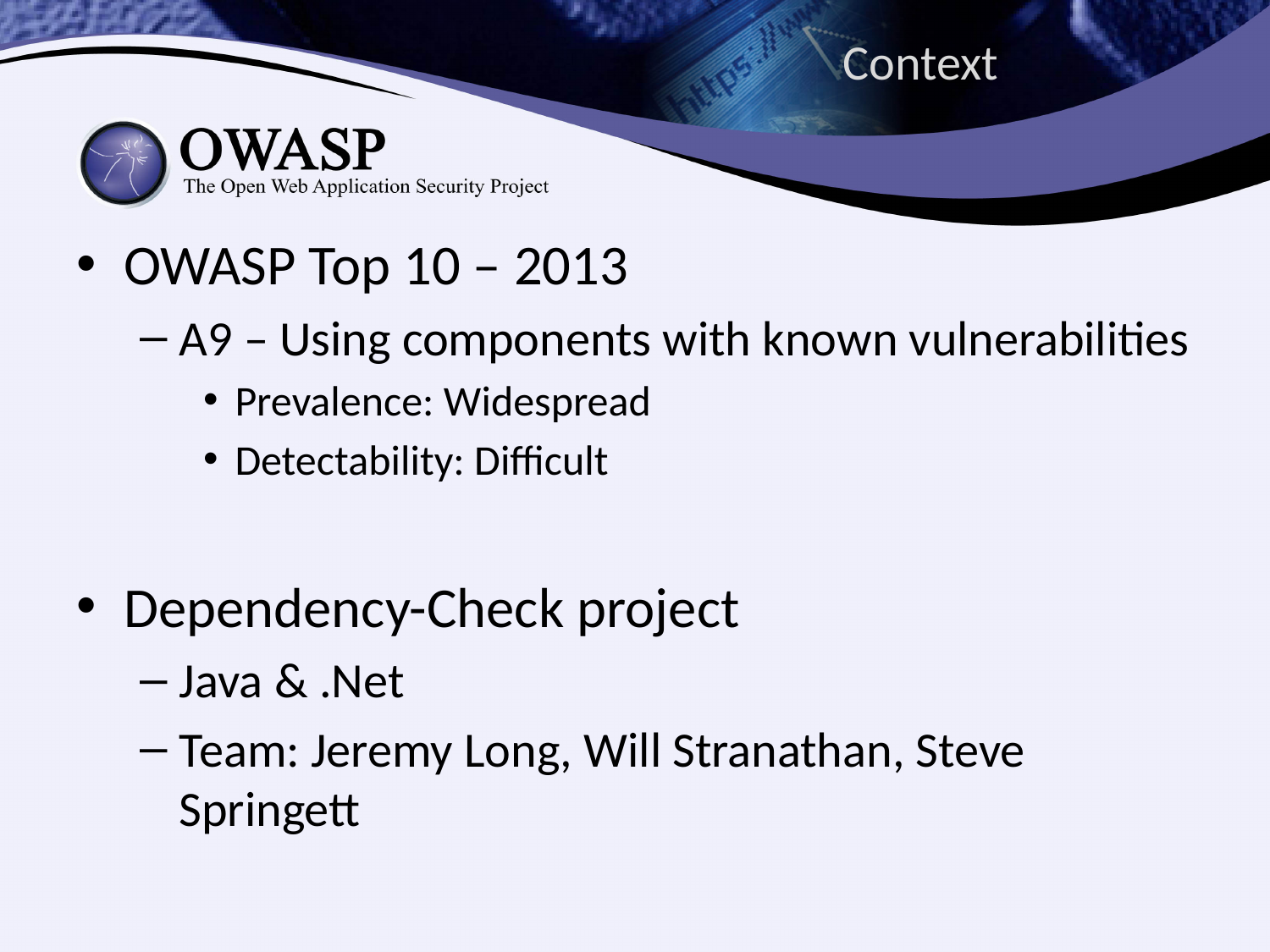

# Context
OWASP Top 10 – 2013
A9 – Using components with known vulnerabilities
Prevalence: Widespread
Detectability: Difficult

Dependency-Check project
Java & .Net
Team: Jeremy Long, Will Stranathan, Steve Springett